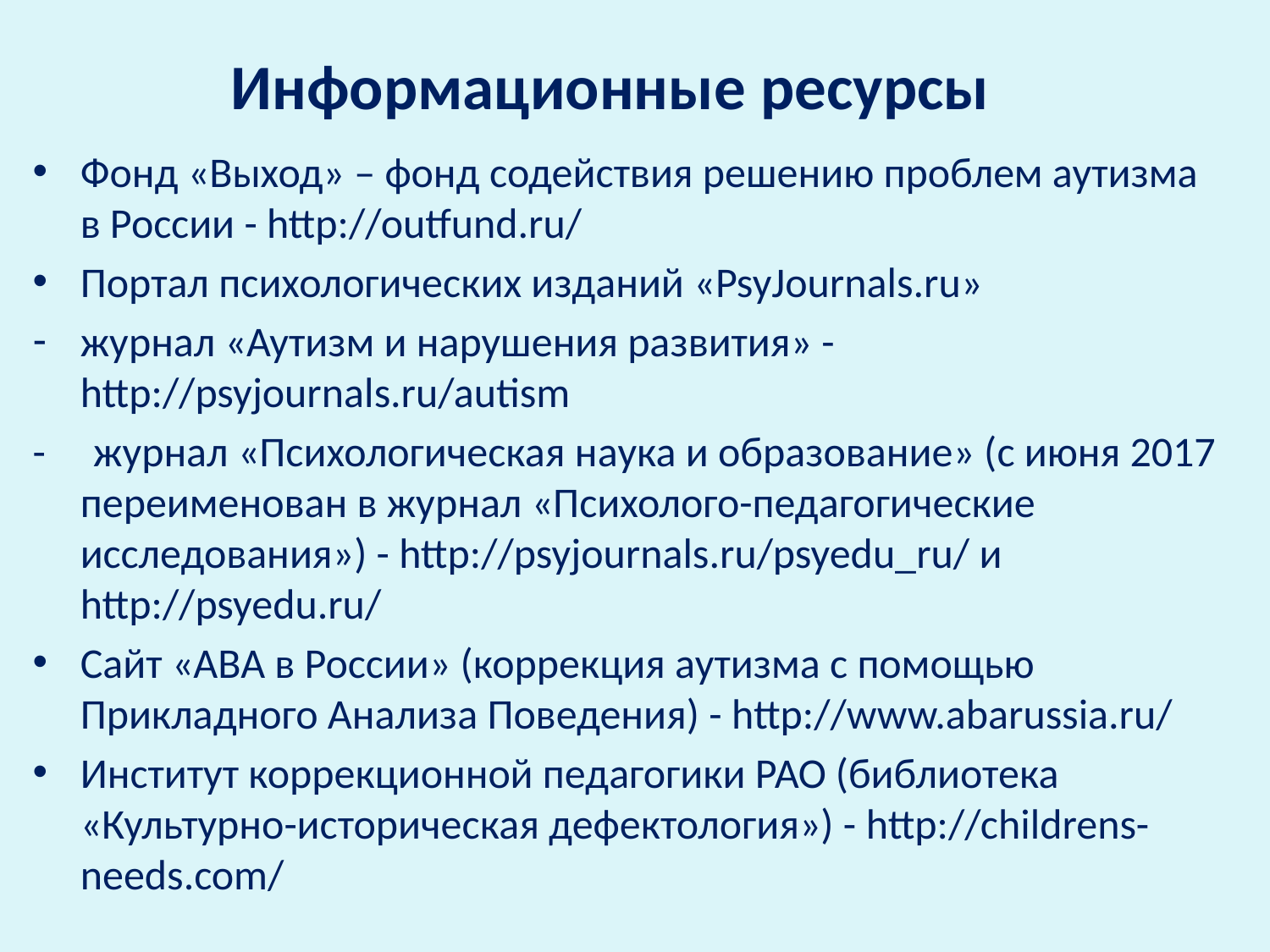

# Информационные ресурсы
Фонд «Выход» – фонд содействия решению проблем аутизма в России - http://outfund.ru/
Портал психологических изданий «PsyJournals.ru»
журнал «Аутизм и нарушения развития» - http://psyjournals.ru/autism
-     журнал «Психологическая наука и образование» (с июня 2017 переименован в журнал «Психолого-педагогические исследования») - http://psyjournals.ru/psyedu_ru/ и http://psyedu.ru/
Сайт «АВА в России» (коррекция аутизма с помощью Прикладного Анализа Поведения) - http://www.abarussia.ru/
Институт коррекционной педагогики РАО (библиотека «Культурно-историческая дефектология») - http://childrens-needs.com/